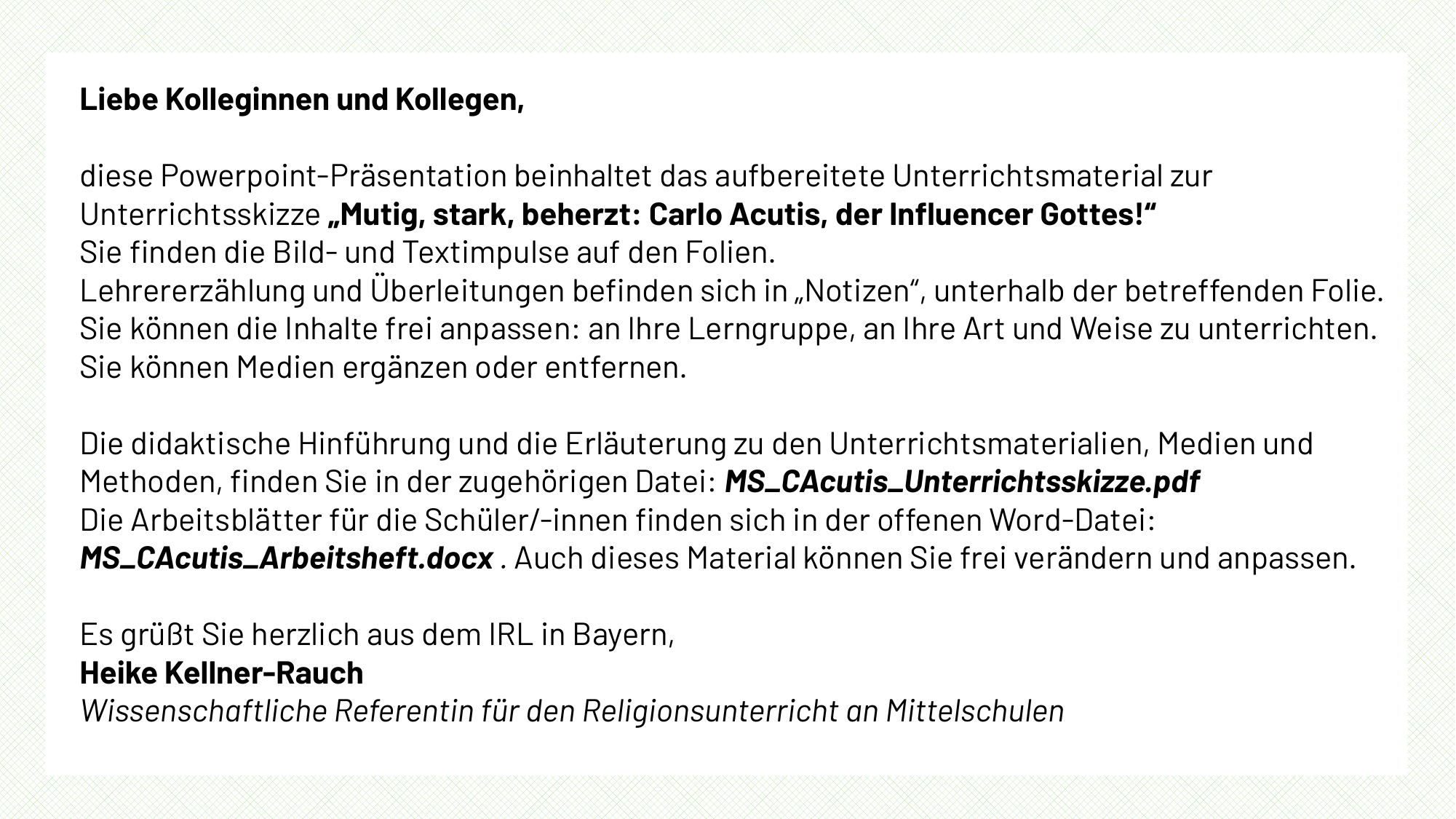

# Liebe Kolleginnen und Kollegen, diese Powerpoint-Präsentation beinhaltet das aufbereitete Unterrichtsmaterial zur Unterrichtsskizze „Mutig, stark, beherzt: Carlo Acutis, der Influencer Gottes!“ Sie finden die Bild- und Textimpulse auf den Folien. Lehrererzählung und Überleitungen befinden sich in „Notizen“, unterhalb der betreffenden Folie. Sie können die Inhalte frei anpassen: an Ihre Lerngruppe, an Ihre Art und Weise zu unterrichten. Sie können Medien ergänzen oder entfernen. Die didaktische Hinführung und die Erläuterung zu den Unterrichtsmaterialien, Medien und Methoden, finden Sie in der zugehörigen Datei: MS_CAcutis_Unterrichtsskizze.pdf Die Arbeitsblätter für die Schüler/-innen finden sich in der offenen Word-Datei: MS_CAcutis_Arbeitsheft.docx . Auch dieses Material können Sie frei verändern und anpassen. Es grüßt Sie herzlich aus dem IRL in Bayern, Heike Kellner-Rauch Wissenschaftliche Referentin für den Religionsunterricht an Mittelschulen